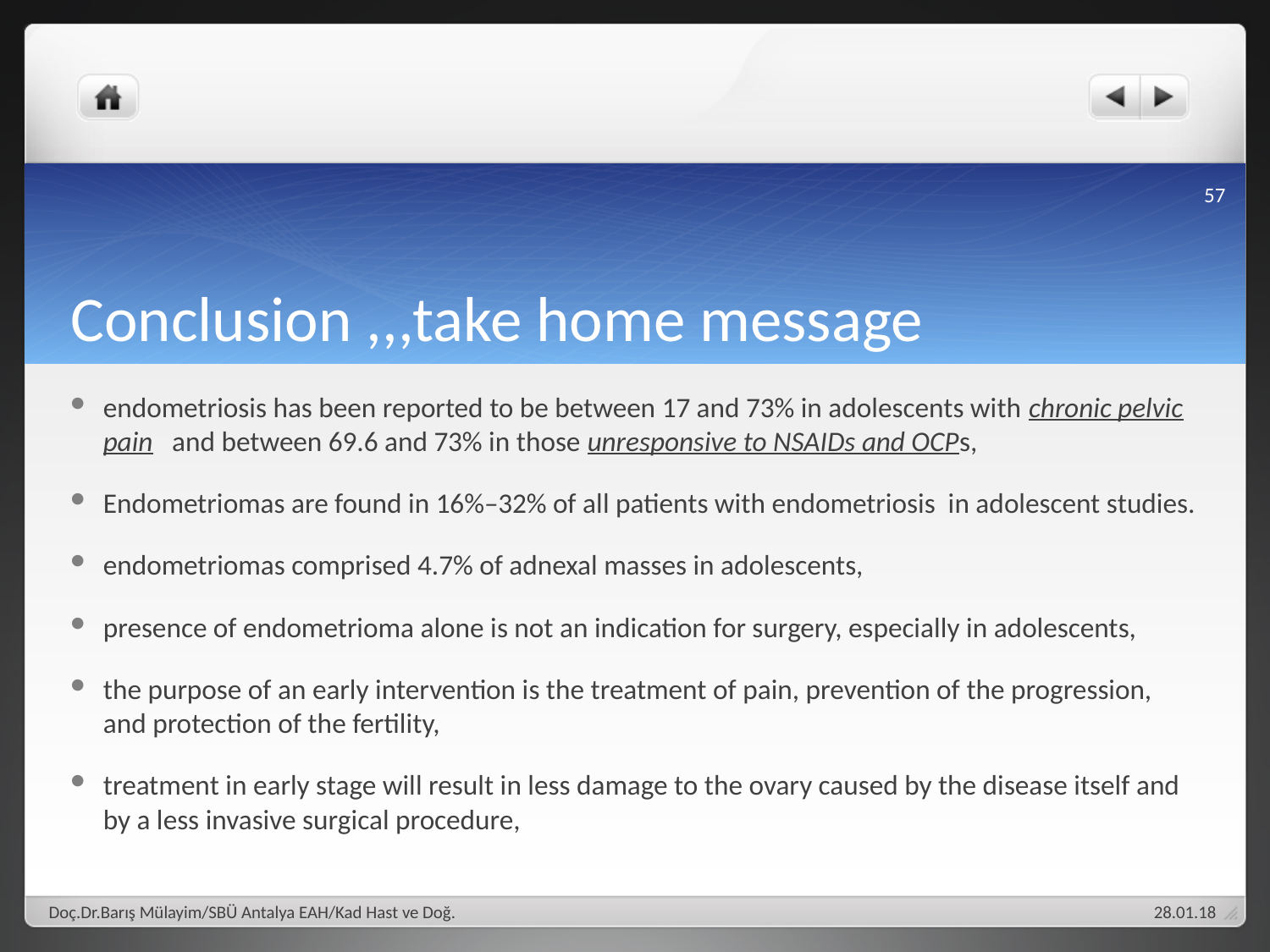

57
# Conclusion ,,,take home message
endometriosis has been reported to be between 17 and 73% in adolescents with chronic pelvic pain   and between 69.6 and 73% in those unresponsive to NSAIDs and OCPs,
Endometriomas are found in 16%–32% of all patients with endometriosis  in adolescent studies.
endometriomas comprised 4.7% of adnexal masses in adolescents,
presence of endometrioma alone is not an indication for surgery, especially in adolescents,
the purpose of an early intervention is the treatment of pain, prevention of the progression, and protection of the fertility,
treatment in early stage will result in less damage to the ovary caused by the disease itself and by a less invasive surgical procedure,

Doç.Dr.Barış Mülayim/SBÜ Antalya EAH/Kad Hast ve Doğ.
28.01.18